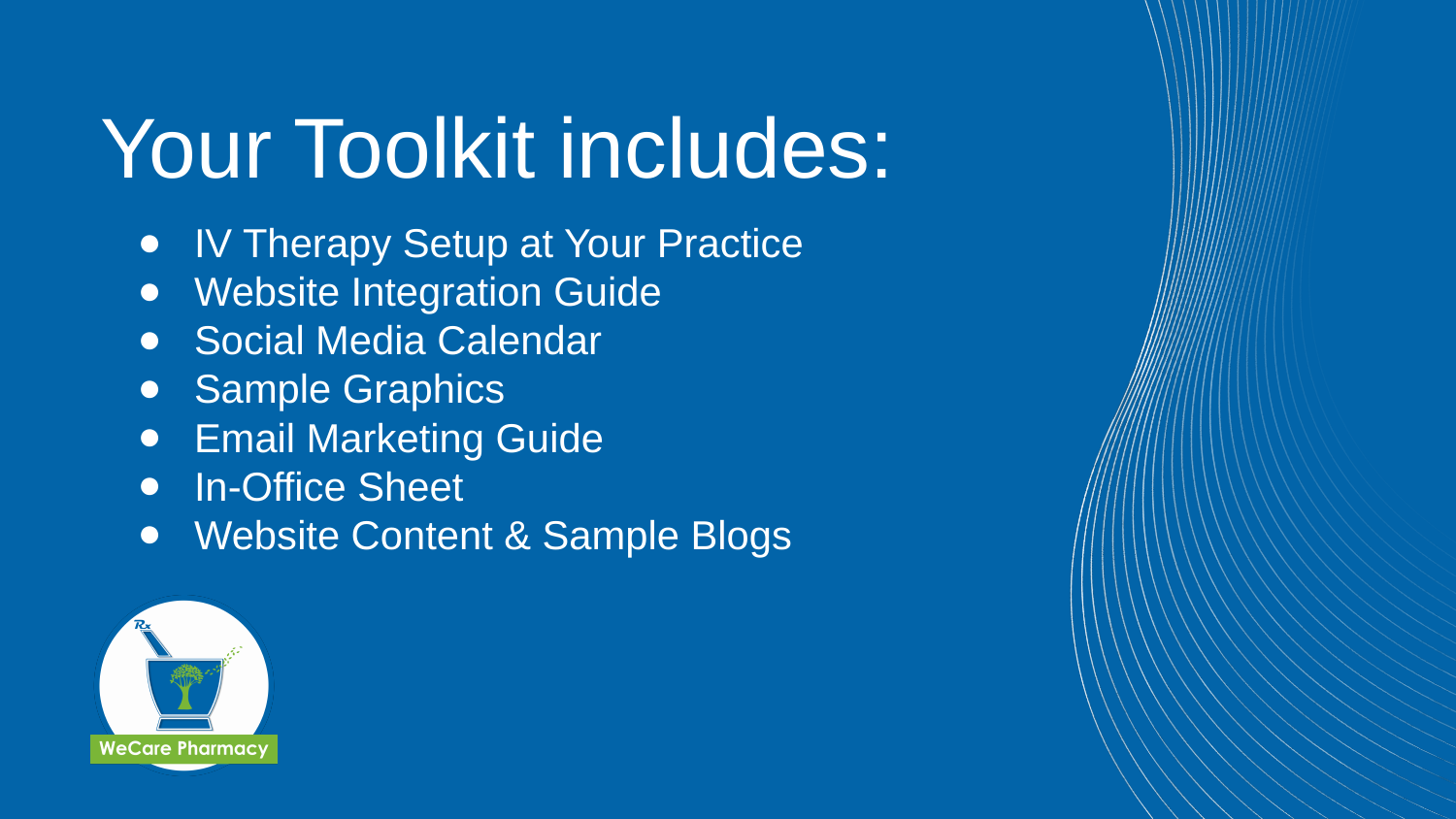

# Your Toolkit includes:
IV Therapy Setup at Your Practice
Website Integration Guide
Social Media Calendar
Sample Graphics
Email Marketing Guide
In-Office Sheet
Website Content & Sample Blogs